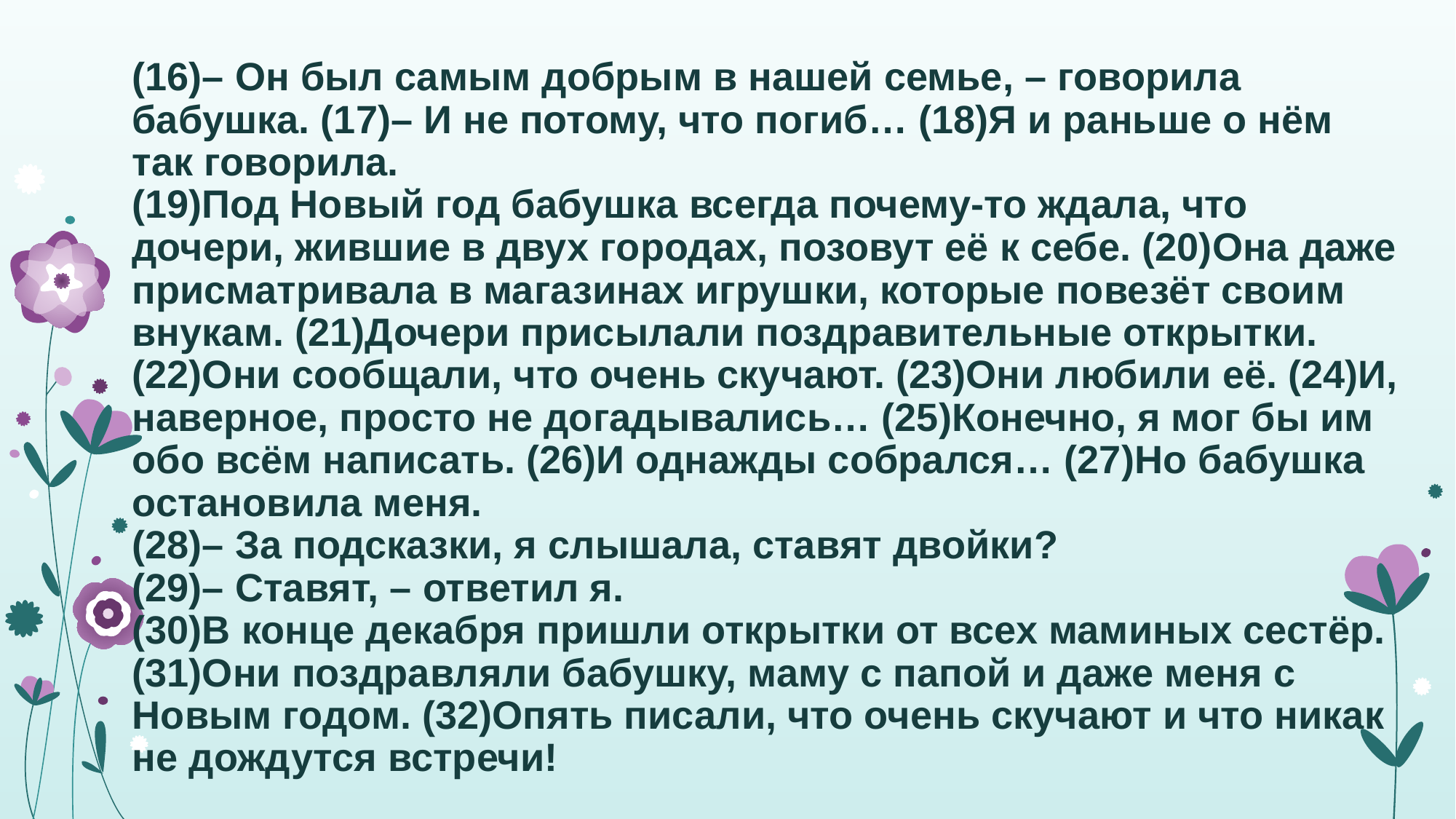

# (16)– Он был самым добрым в нашей семье, – говорила бабушка. (17)– И не потому, что погиб… (18)Я и раньше о нём так говорила. (19)Под Новый год бабушка всегда почему-то ждала, что дочери, жившие в двух городах, позовут её к себе. (20)Она даже присматривала в магазинах игрушки, которые повезёт своим внукам. (21)Дочери присылали поздравительные открытки. (22)Они сообщали, что очень скучают. (23)Они любили её. (24)И, наверное, просто не догадывались… (25)Конечно, я мог бы им обо всём написать. (26)И однажды собрался… (27)Но бабушка остановила меня. (28)– За подсказки, я слышала, ставят двойки? (29)– Ставят, – ответил я. (30)В конце декабря пришли открытки от всех маминых сестёр. (31)Они поздравляли бабушку, маму с папой и даже меня с Новым годом. (32)Опять писали, что очень скучают и что никак не дождутся встречи!